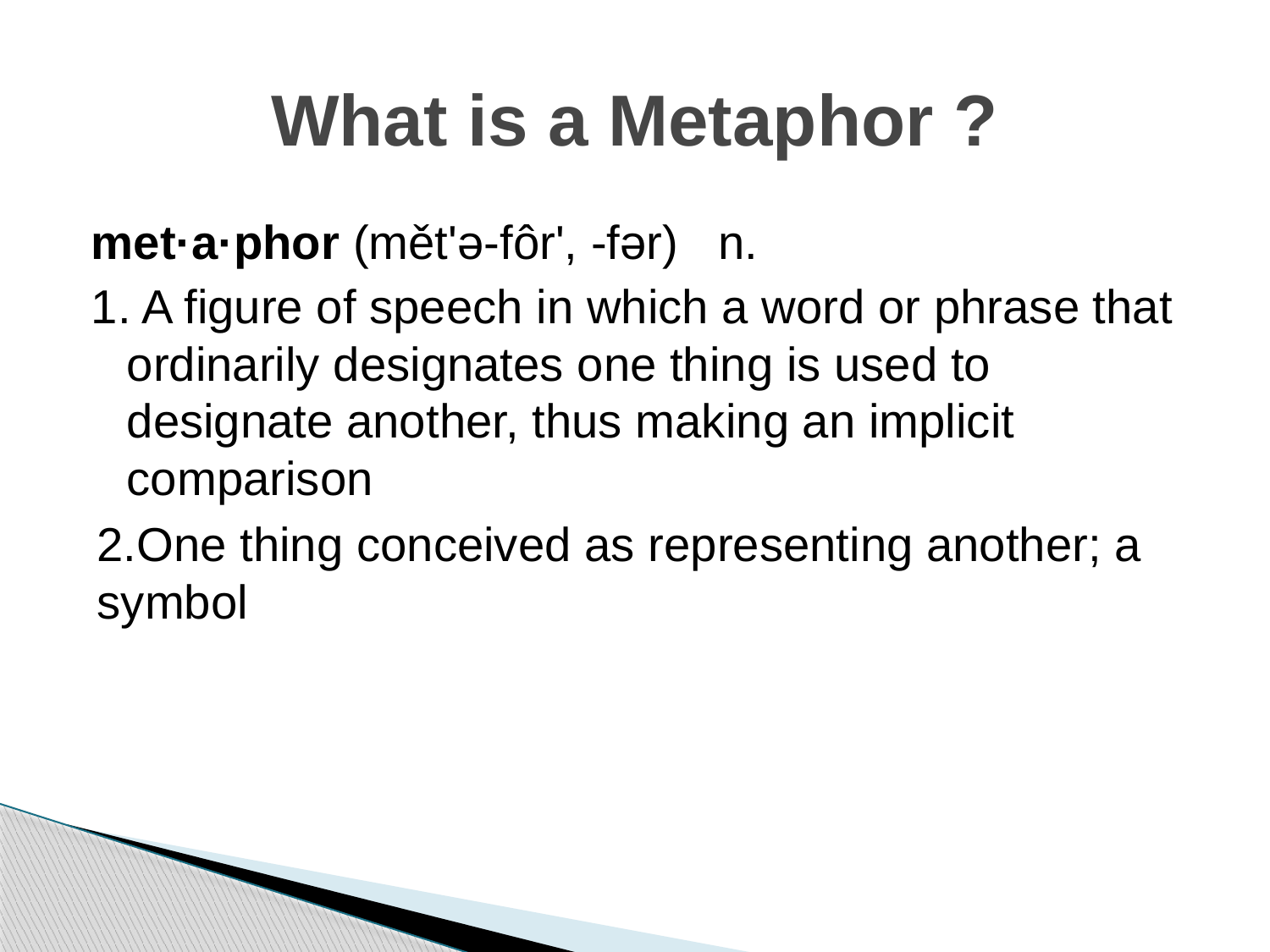

# What is a Metaphor ?
met·a·phor (mět'ə-fôr', -fər)   n.
1. A figure of speech in which a word or phrase that ordinarily designates one thing is used to designate another, thus making an implicit comparison

2.One thing conceived as representing another; a symbol